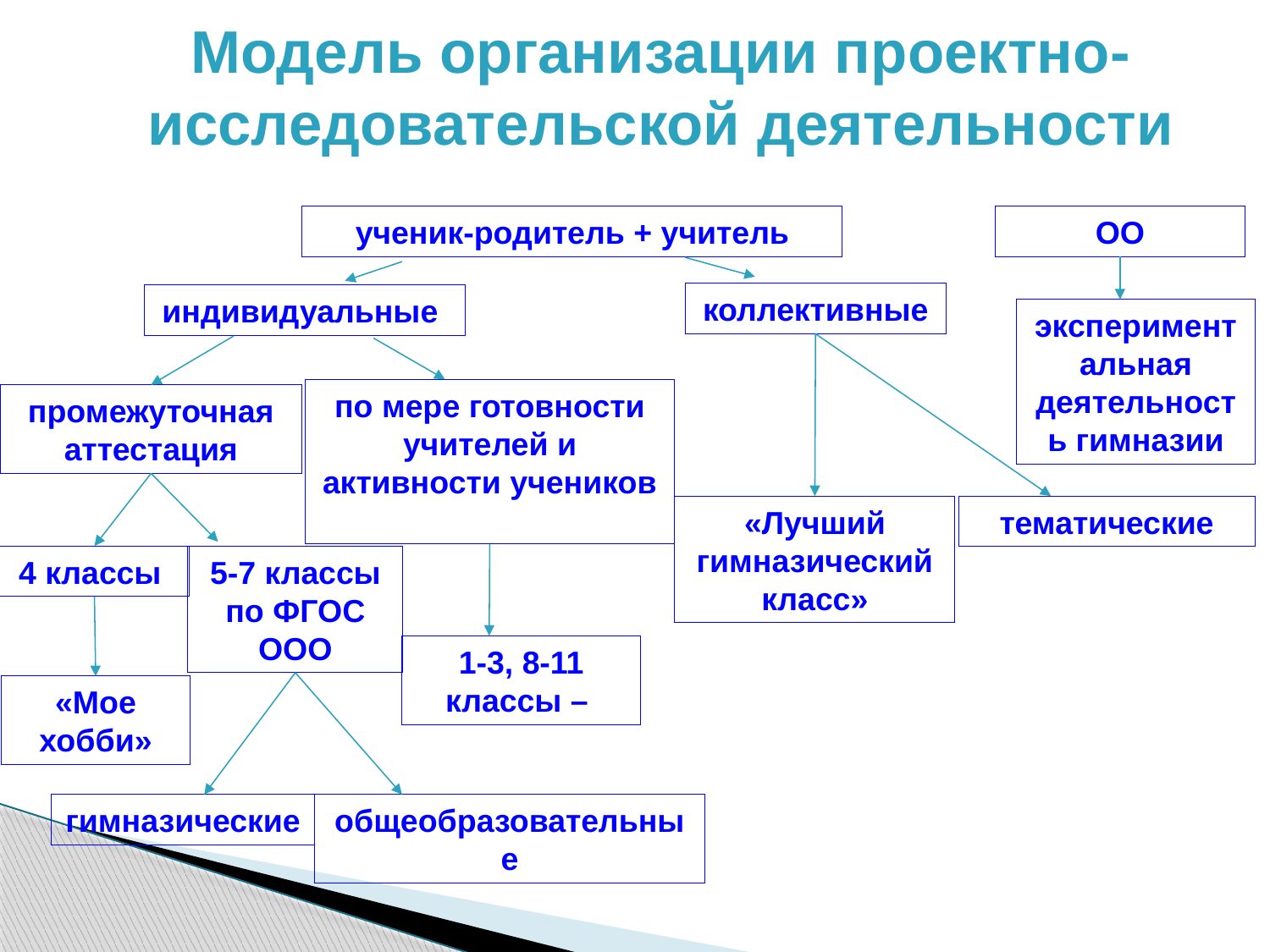

# Модель организации проектно-исследовательской деятельности
ученик-родитель + учитель
ОО
коллективные
индивидуальные
экспериментальная деятельность гимназии
по мере готовности учителей и активности учеников

промежуточная аттестация
«Лучший гимназический класс»
тематические
4 классы
5-7 классы по ФГОС ООО
1-3, 8-11 классы –
«Мое хобби»
гимназические
общеобразовательные